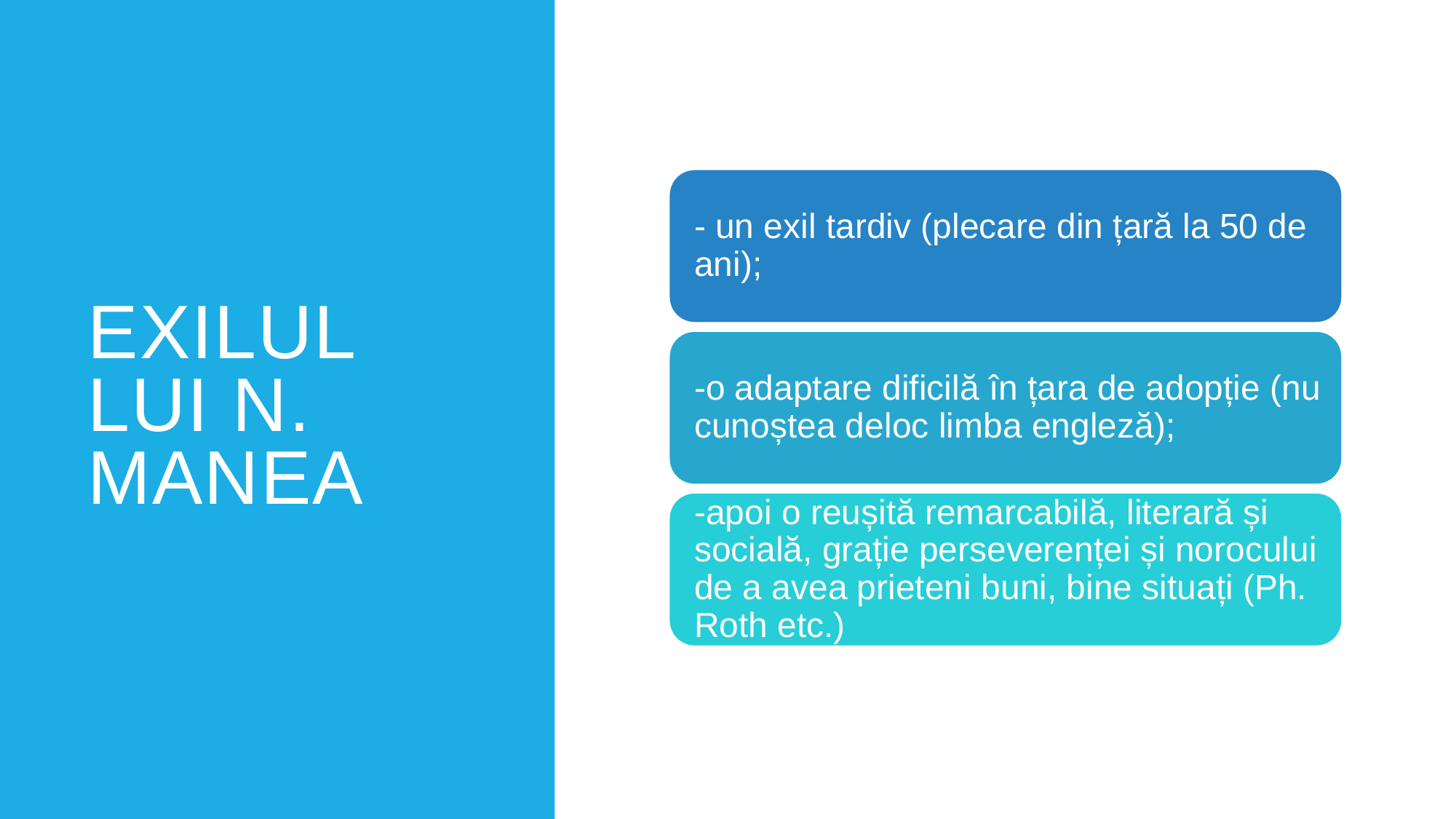

# Exilul lui N. Manea
- un exil tardiv (plecare din țară la 50 de ani);
-o adaptare dificilă în țara de adopție (nu cunoștea deloc limba engleză);
-apoi o reușită remarcabilă, literară și socială, grație perseverenței și norocului de a avea prieteni buni, bine situați (Ph. Roth etc.)